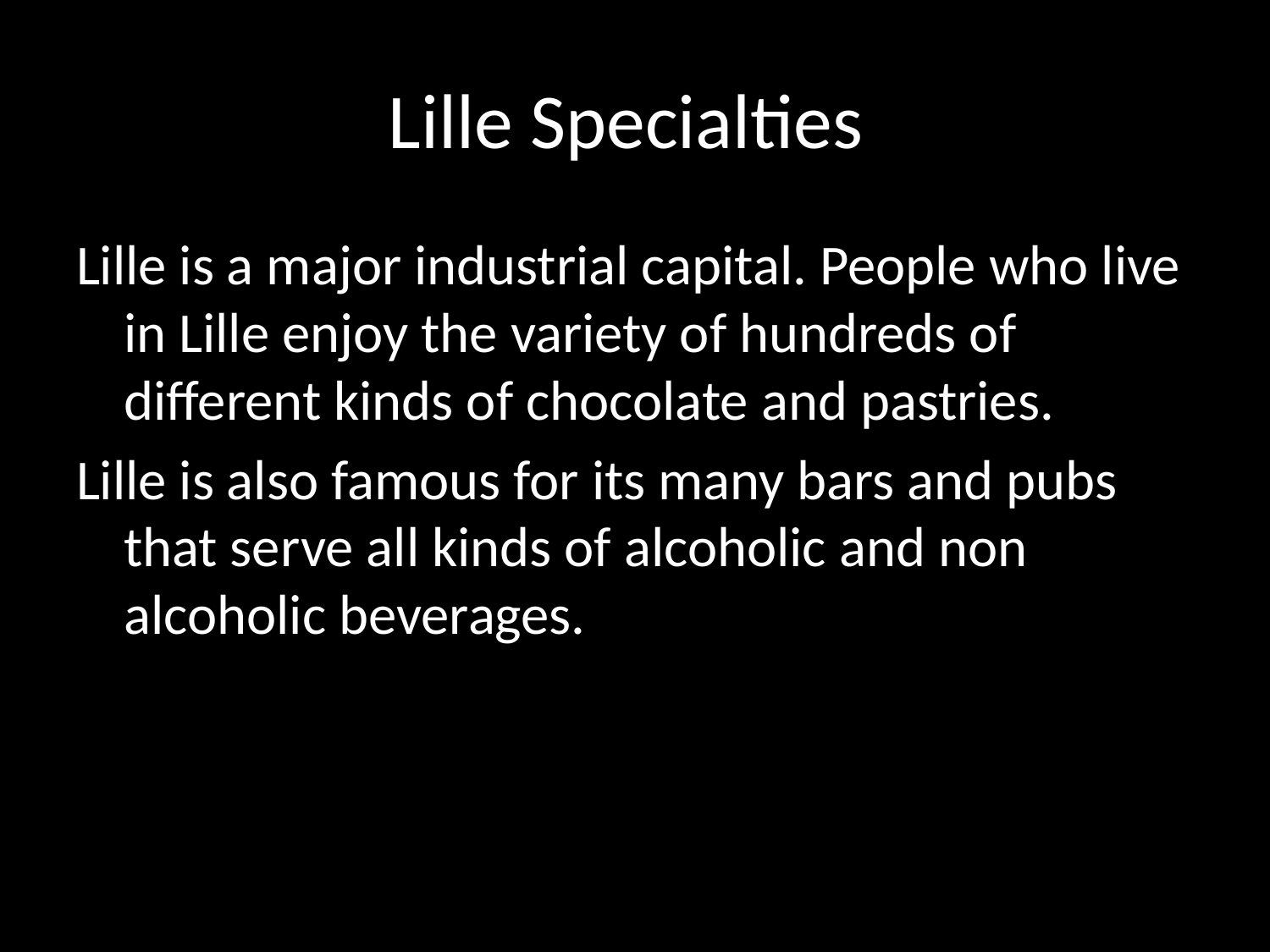

# Lille Specialties
Lille is a major industrial capital. People who live in Lille enjoy the variety of hundreds of different kinds of chocolate and pastries.
Lille is also famous for its many bars and pubs that serve all kinds of alcoholic and non alcoholic beverages.